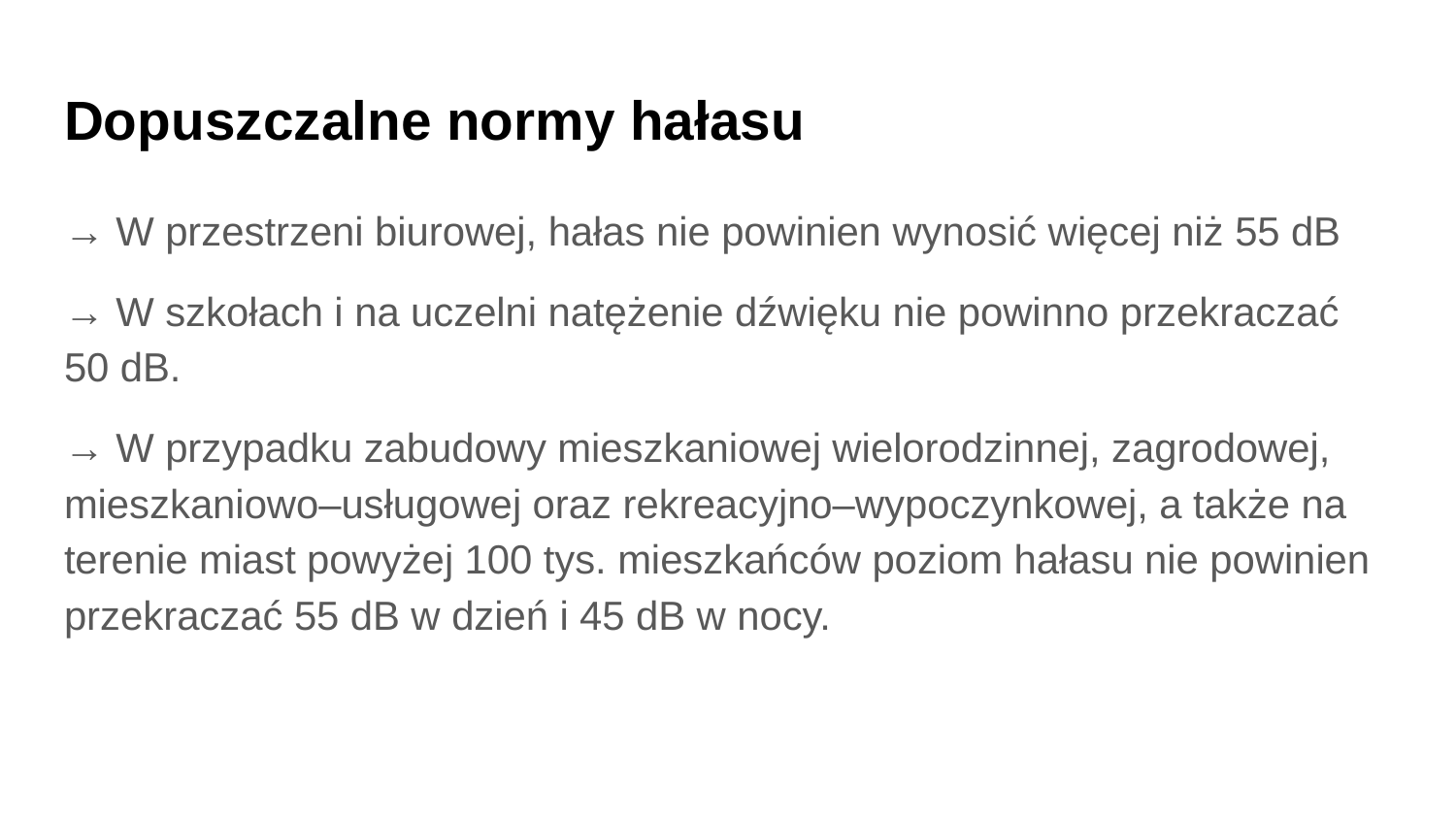

# Dopuszczalne normy hałasu
→ W przestrzeni biurowej, hałas nie powinien wynosić więcej niż 55 dB
→ W szkołach i na uczelni natężenie dźwięku nie powinno przekraczać 50 dB.
→ W przypadku zabudowy mieszkaniowej wielorodzinnej, zagrodowej, mieszkaniowo–usługowej oraz rekreacyjno–wypoczynkowej, a także na terenie miast powyżej 100 tys. mieszkańców poziom hałasu nie powinien przekraczać 55 dB w dzień i 45 dB w nocy.